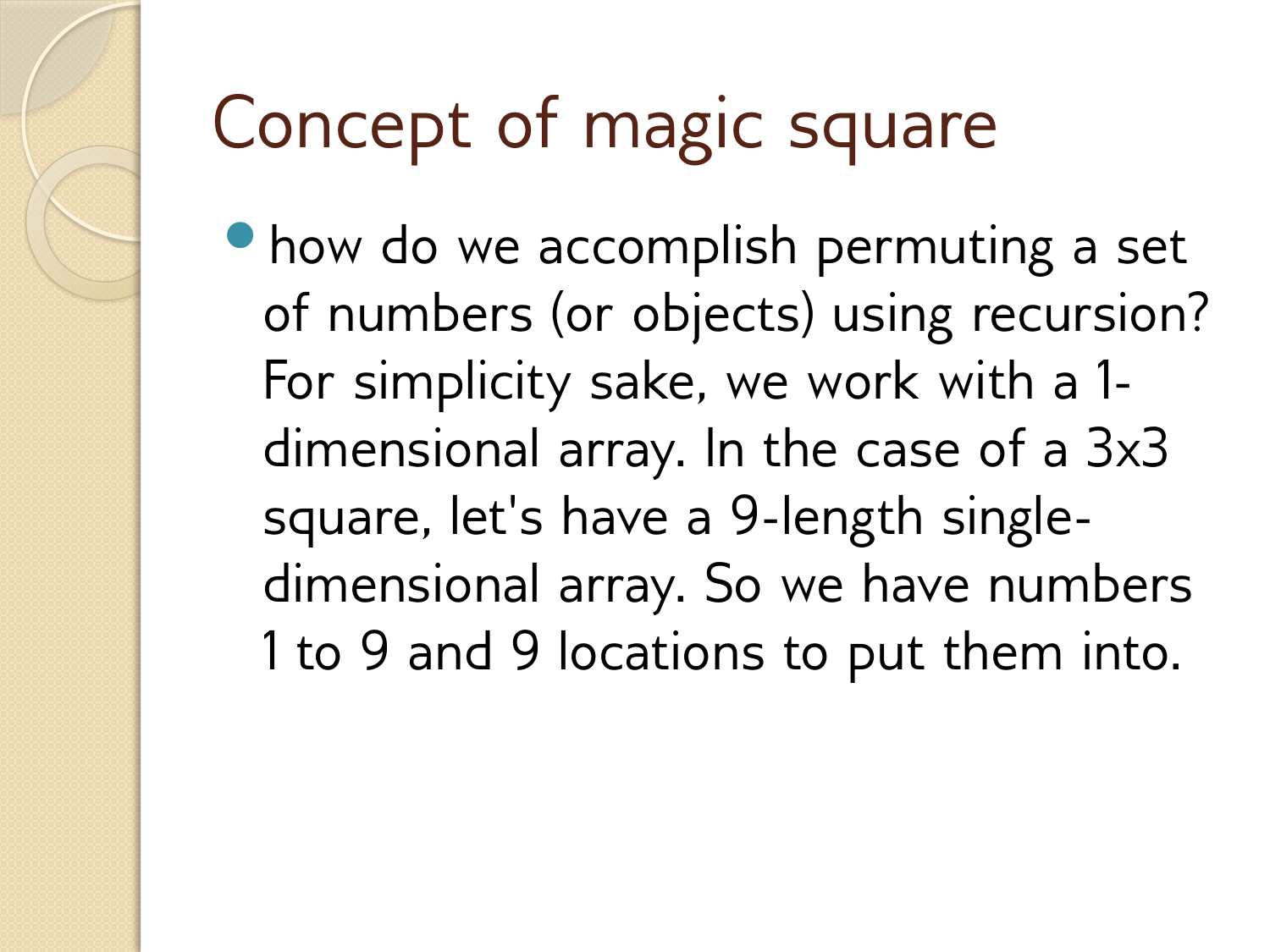

# Concept of magic square
how do we accomplish permuting a set of numbers (or objects) using recursion? For simplicity sake, we work with a 1-dimensional array. In the case of a 3x3 square, let's have a 9-length single-dimensional array. So we have numbers 1 to 9 and 9 locations to put them into.